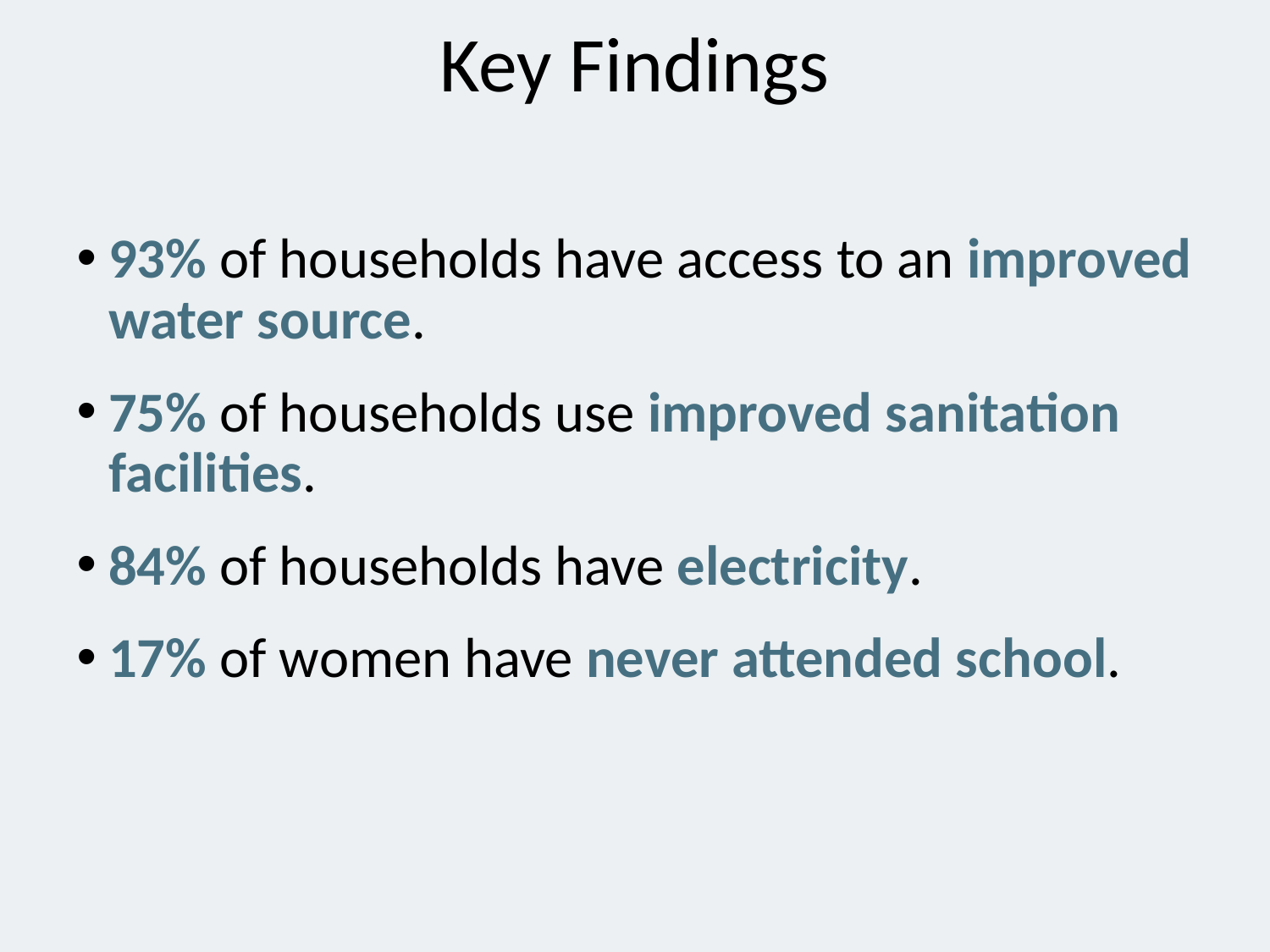

# Key Findings
93% of households have access to an improved water source.
75% of households use improved sanitation facilities.
84% of households have electricity.
17% of women have never attended school.